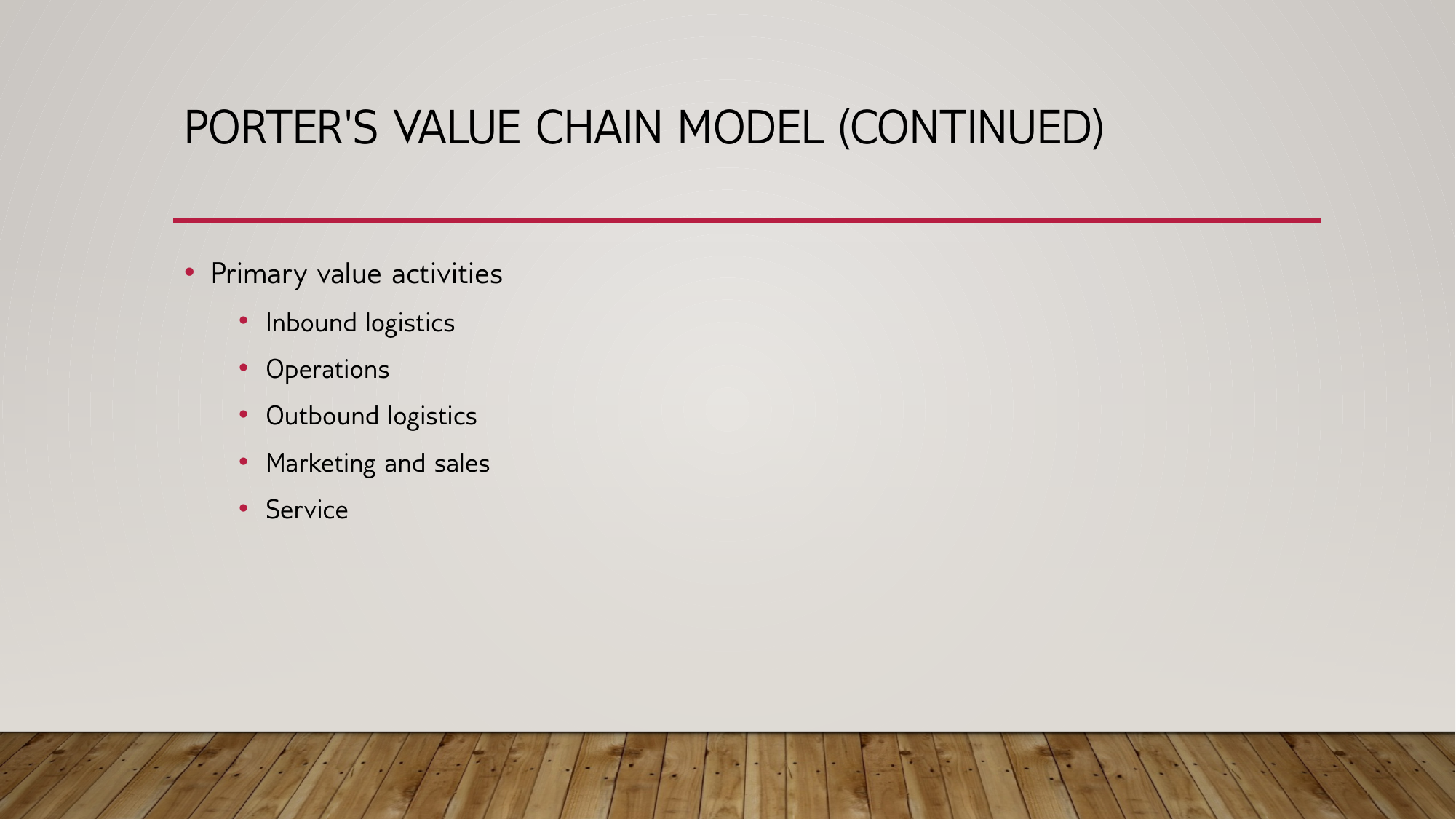

# Porter's value chain model (cONTINUED)
Primary value activities
Inbound logistics
Operations
Outbound logistics
Marketing and sales
Service